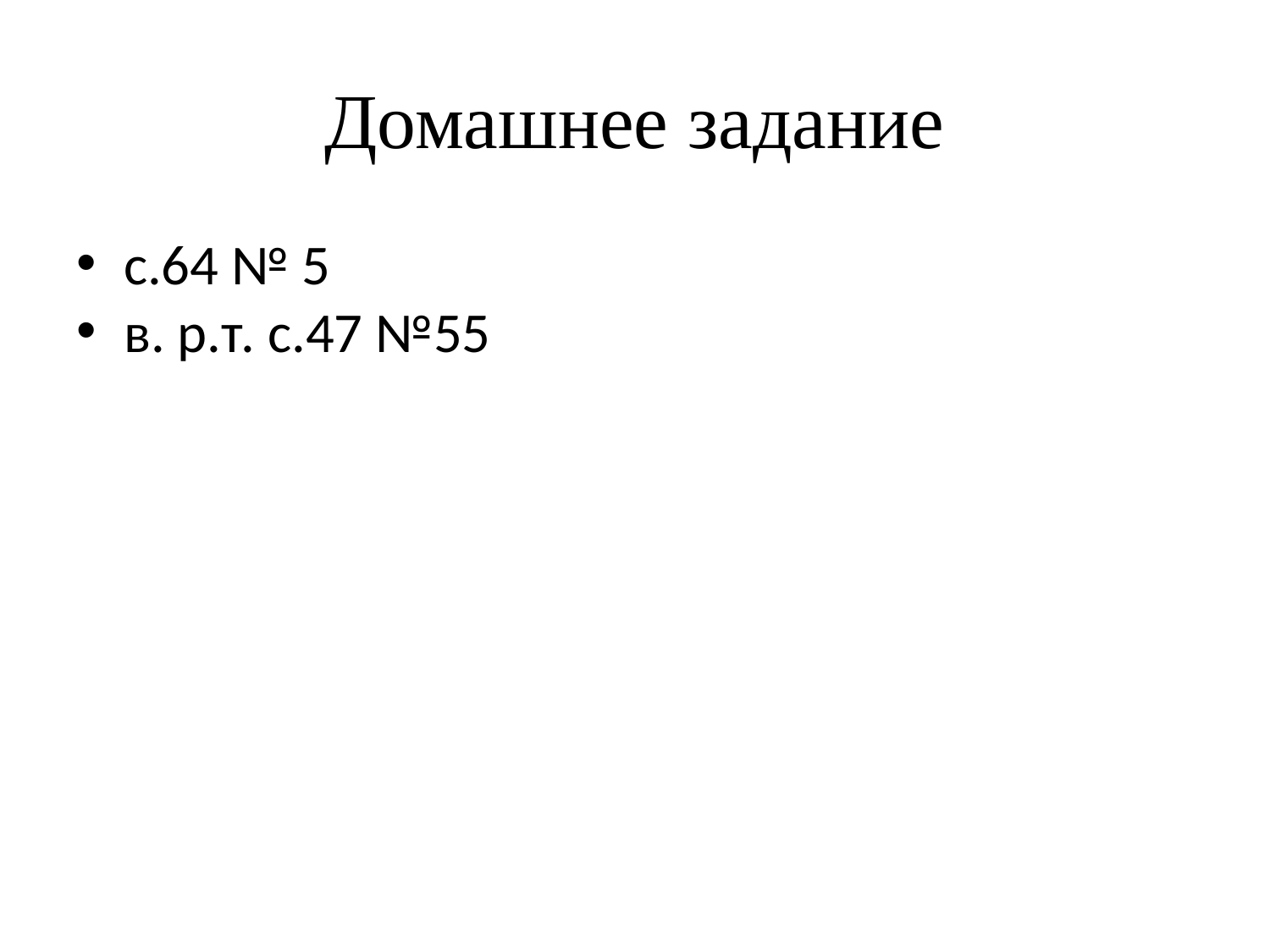

Домашнее задание
с.64 № 5
в. р.т. с.47 №55